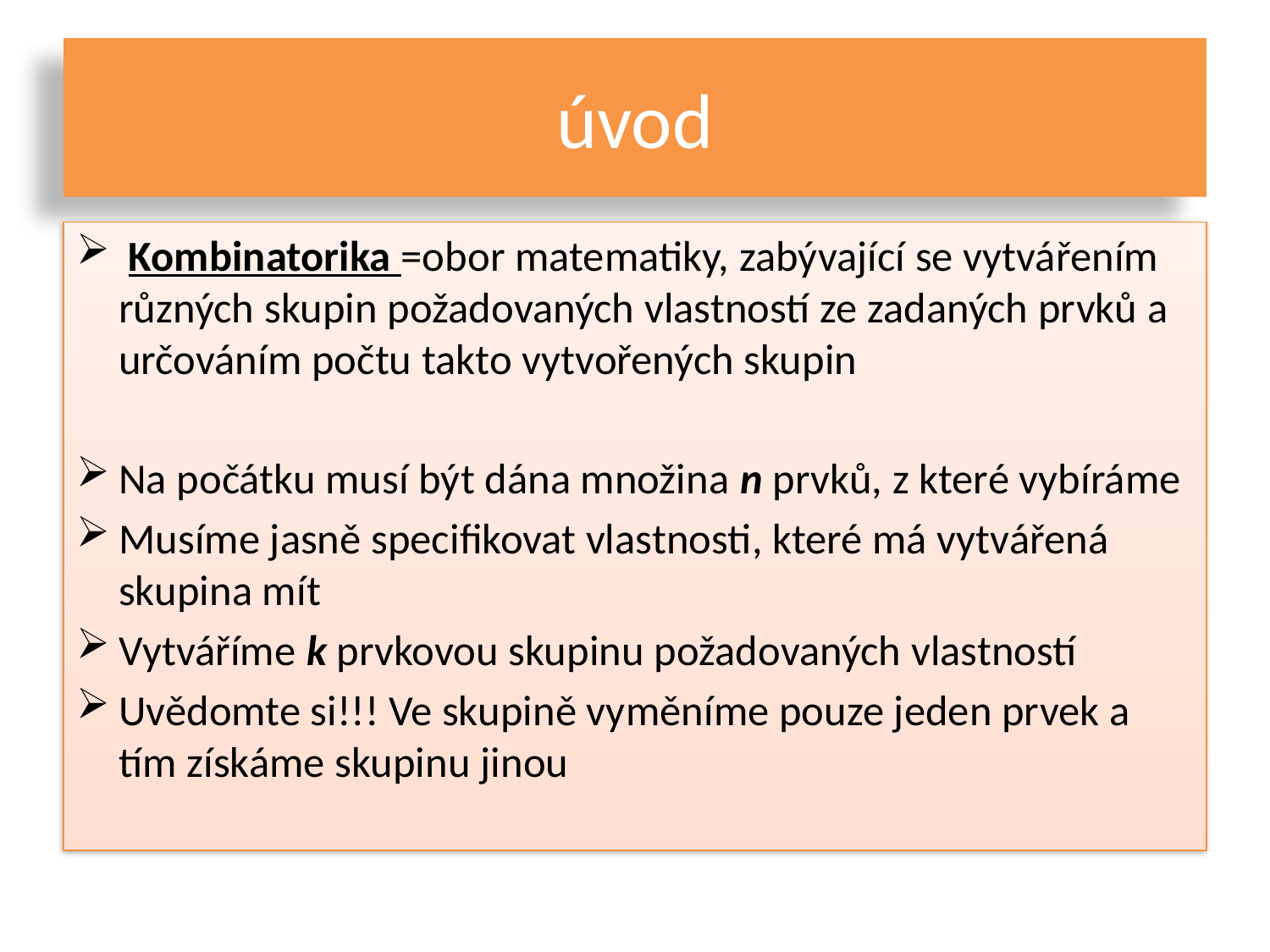

# úvod
 Kombinatorika =obor matematiky, zabývající se vytvářením různých skupin požadovaných vlastností ze zadaných prvků a určováním počtu takto vytvořených skupin

Na počátku musí být dána množina n prvků, z které vybíráme
Musíme jasně specifikovat vlastnosti, které má vytvářená skupina mít
Vytváříme k prvkovou skupinu požadovaných vlastností
Uvědomte si!!! Ve skupině vyměníme pouze jeden prvek a tím získáme skupinu jinou